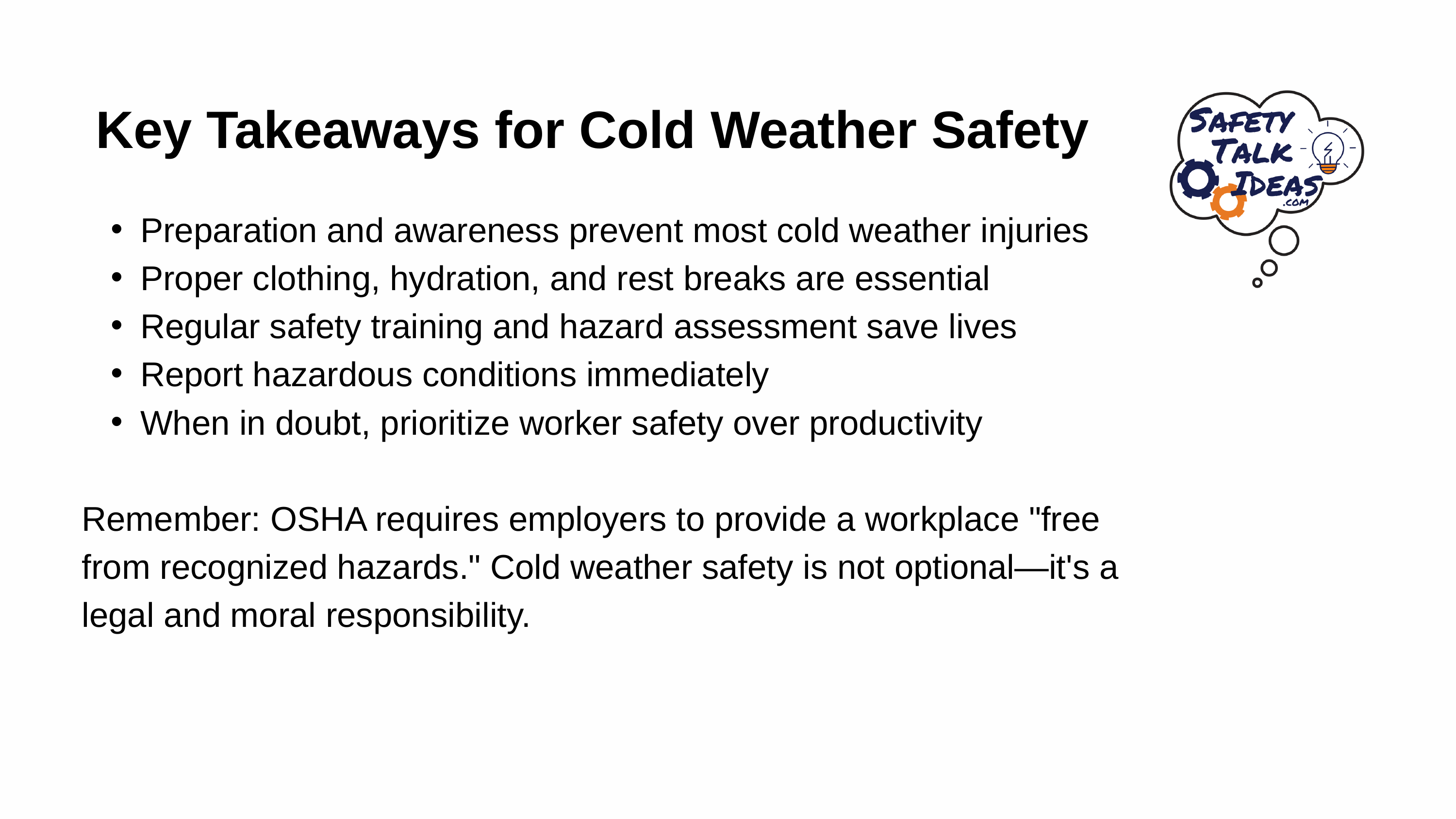

Key Takeaways for Cold Weather Safety
Preparation and awareness prevent most cold weather injuries
Proper clothing, hydration, and rest breaks are essential
Regular safety training and hazard assessment save lives
Report hazardous conditions immediately
When in doubt, prioritize worker safety over productivity

Remember: OSHA requires employers to provide a workplace "free from recognized hazards." Cold weather safety is not optional—it's a legal and moral responsibility.